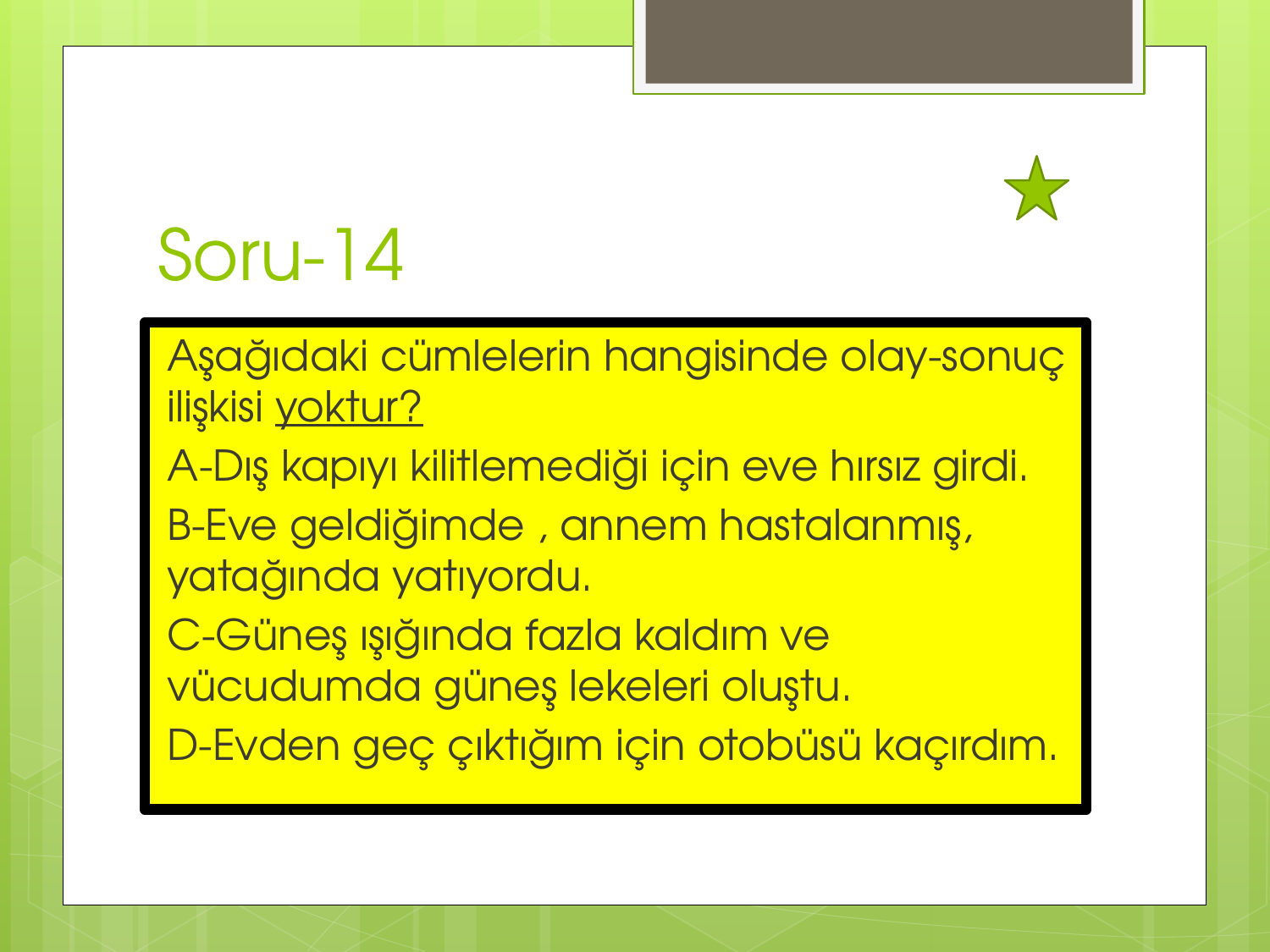

# Soru-14

Aşağıdaki cümlelerin hangisinde olay-sonuç ilişkisi yoktur?
A-Dış kapıyı kilitlemediği için eve hırsız girdi.
B-Eve geldiğimde , annem hastalanmış, yatağında yatıyordu.
C-Güneş ışığında fazla kaldım ve vücudumda güneş lekeleri oluştu.
D-Evden geç çıktığım için otobüsü kaçırdım.